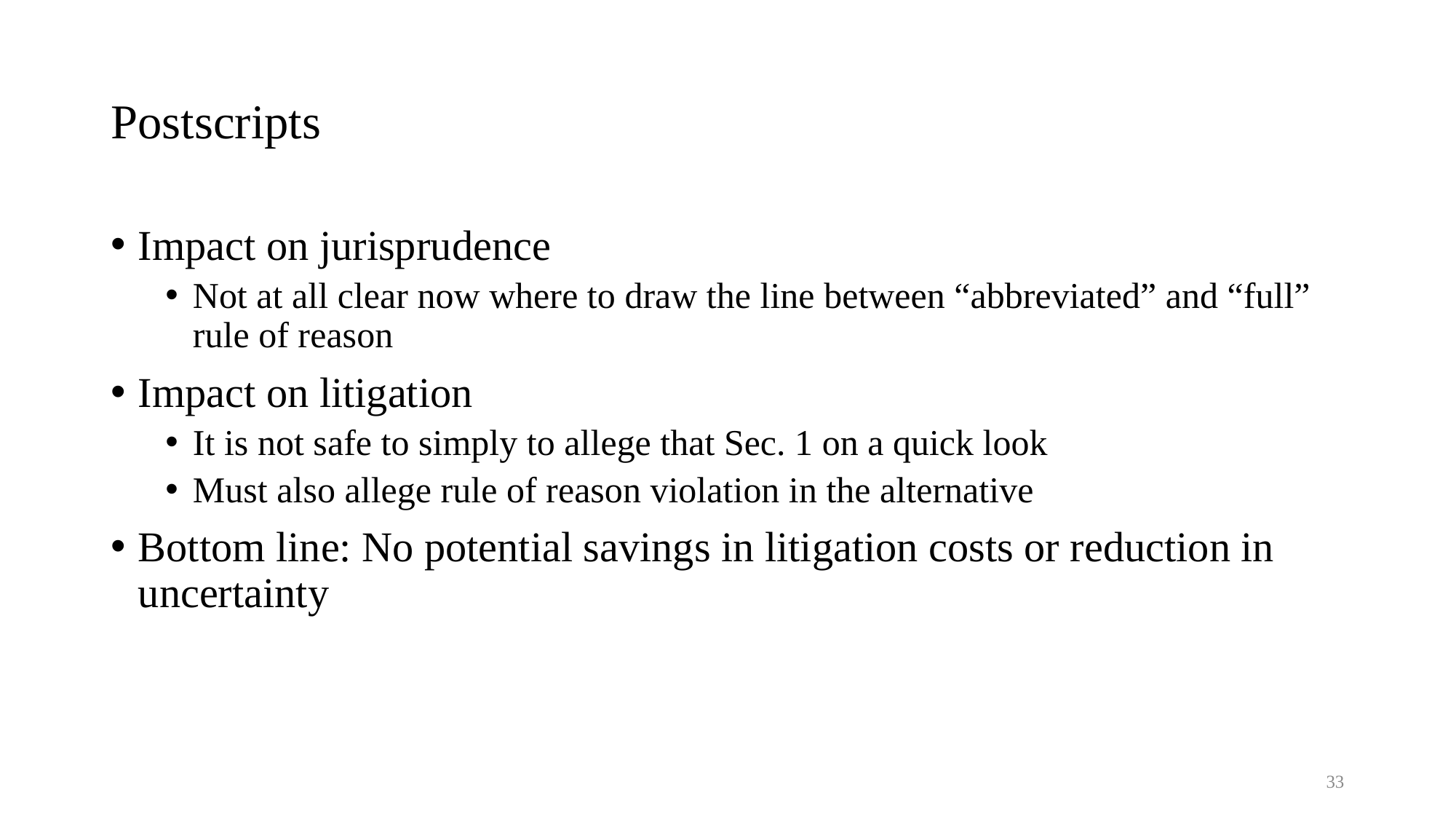

# Postscripts
Impact on jurisprudence
Not at all clear now where to draw the line between “abbreviated” and “full” rule of reason
Impact on litigation
It is not safe to simply to allege that Sec. 1 on a quick look
Must also allege rule of reason violation in the alternative
Bottom line: No potential savings in litigation costs or reduction in uncertainty
33